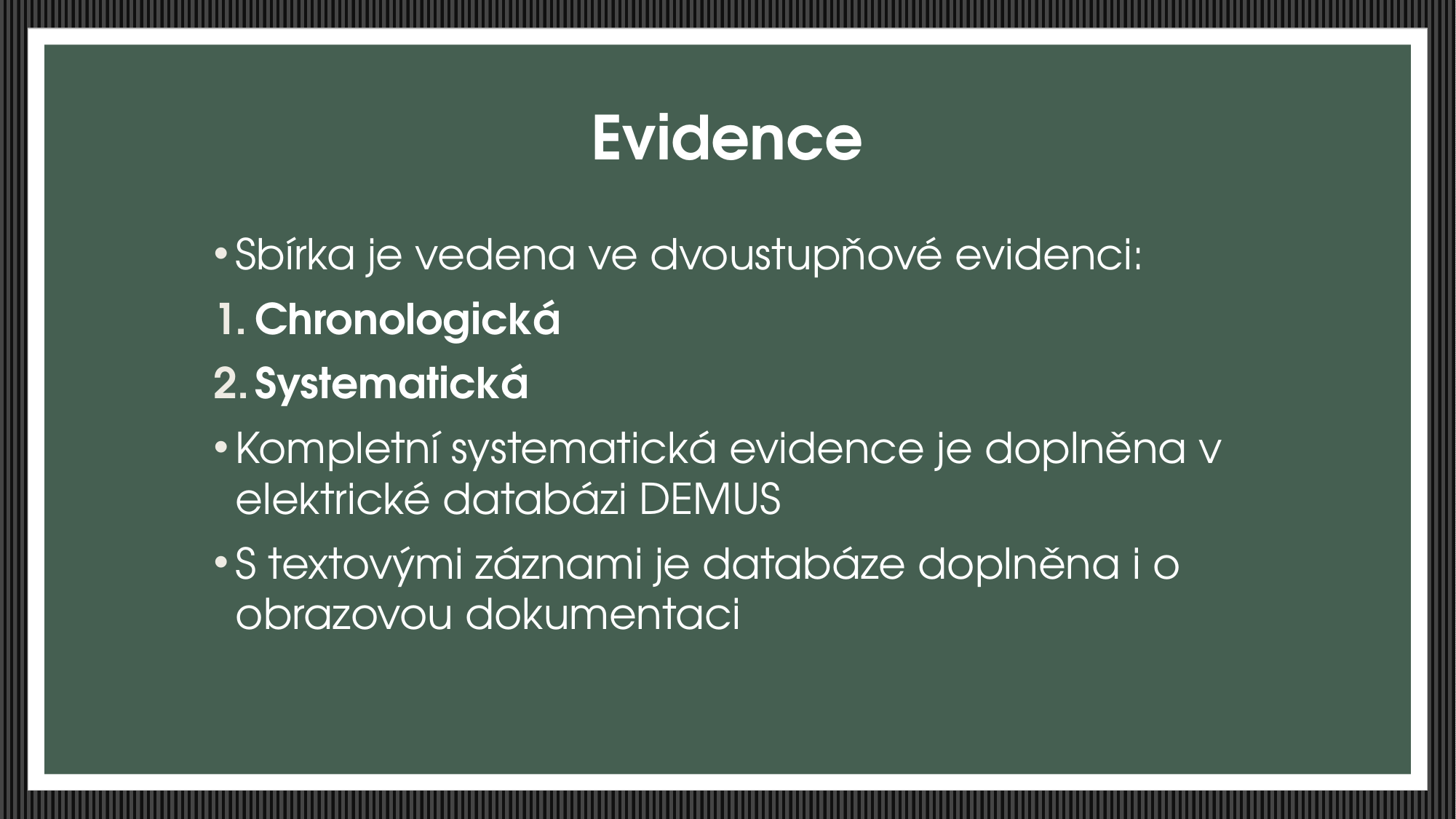

# Evidence
Sbírka je vedena ve dvoustupňové evidenci:
Chronologická
Systematická
Kompletní systematická evidence je doplněna v elektrické databázi DEMUS
S textovými záznami je databáze doplněna i o obrazovou dokumentaci